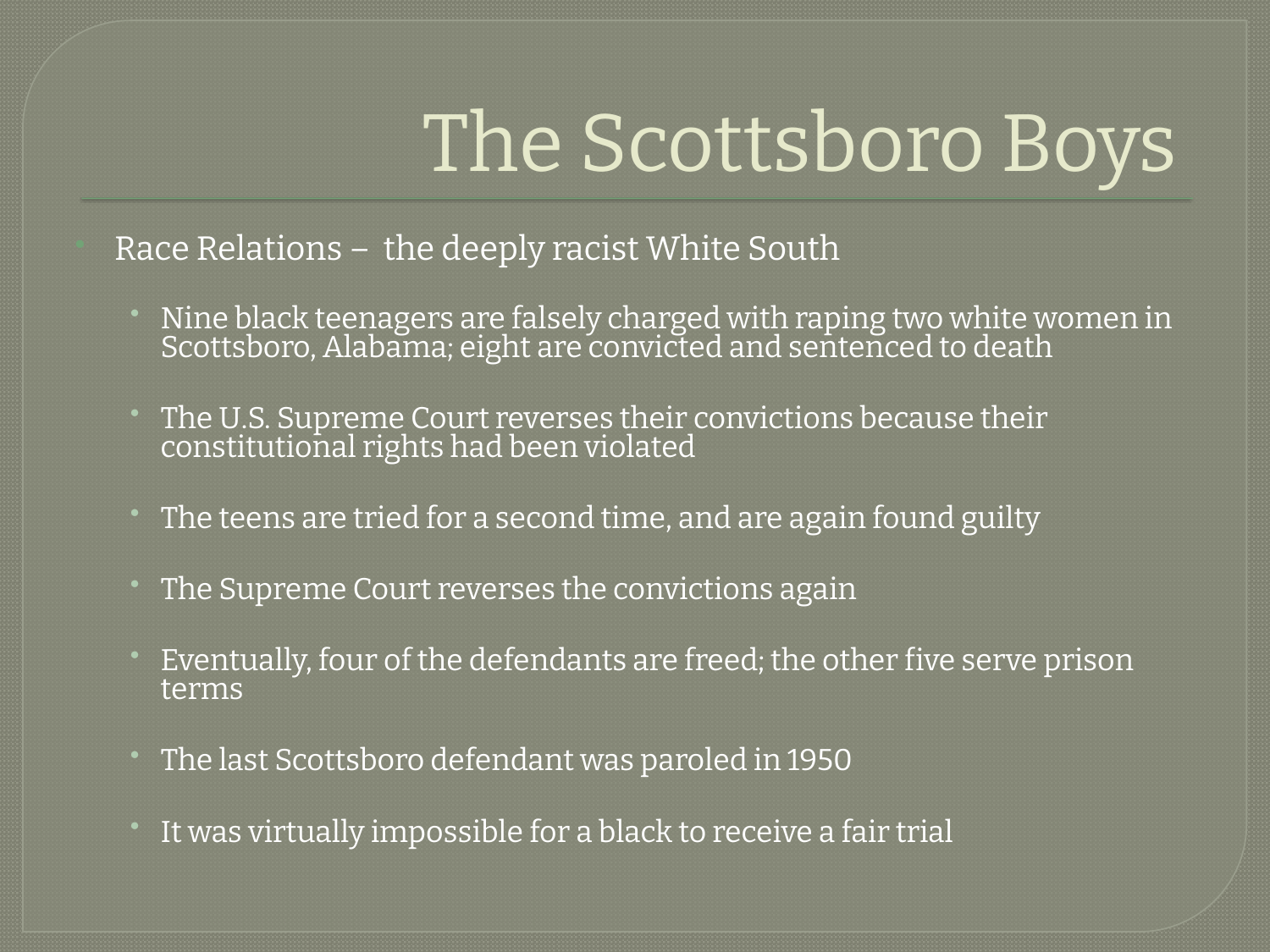

# The Scottsboro Boys
Race Relations –  the deeply racist White South

Nine black teenagers are falsely charged with raping two white women in Scottsboro, Alabama; eight are convicted and sentenced to death

The U.S. Supreme Court reverses their convictions because their constitutional rights had been violated

The teens are tried for a second time, and are again found guilty

The Supreme Court reverses the convictions again

Eventually, four of the defendants are freed; the other five serve prison terms

The last Scottsboro defendant was paroled in 1950

It was virtually impossible for a black to receive a fair trial